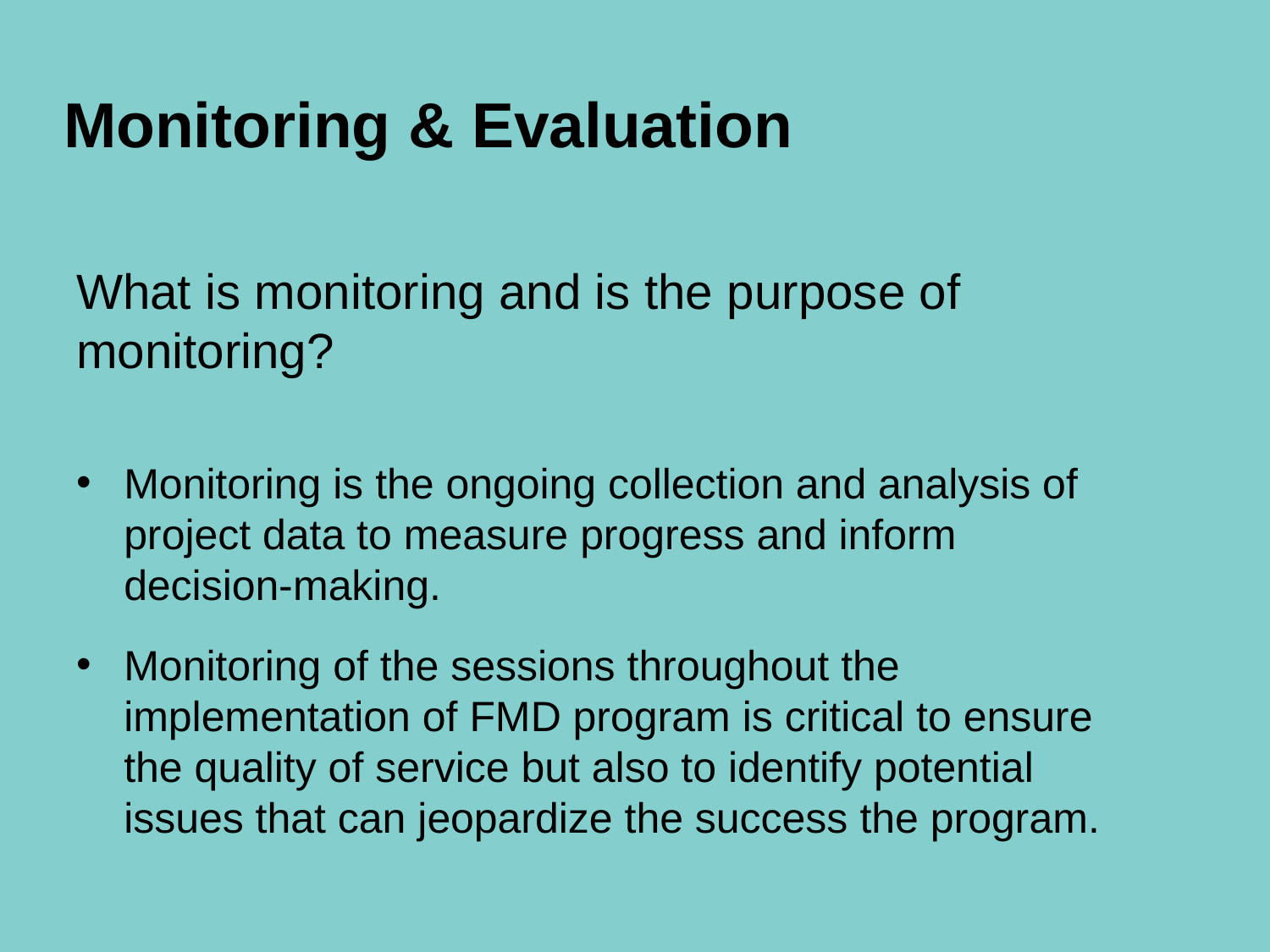

# Monitoring & Evaluation
What is monitoring and is the purpose of monitoring?

Monitoring is the ongoing collection and analysis of project data to measure progress and inform decision-making.
Monitoring of the sessions throughout the implementation of FMD program is critical to ensure the quality of service but also to identify potential issues that can jeopardize the success the program.